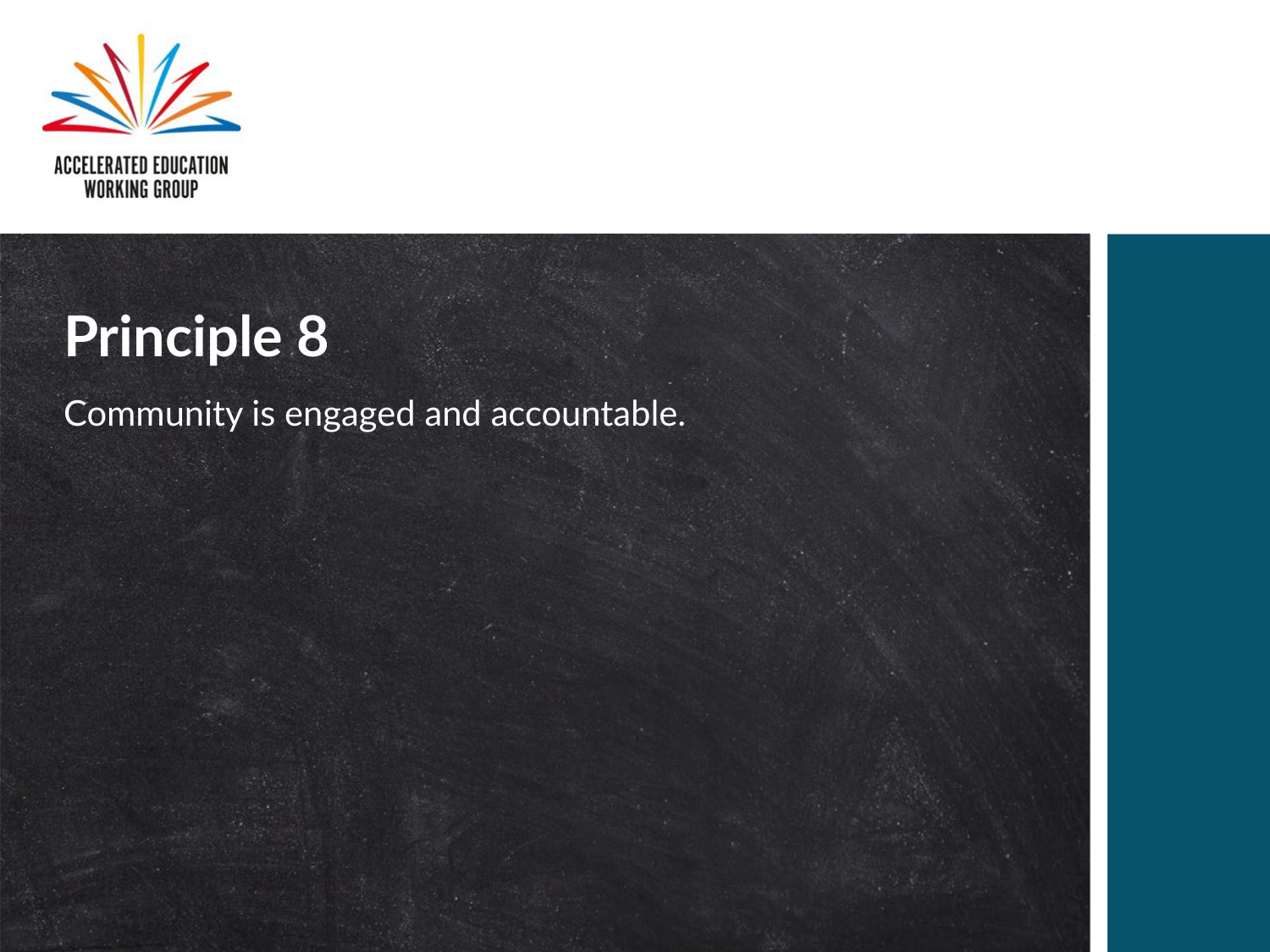

Principle 8
Community is engaged and accountable.